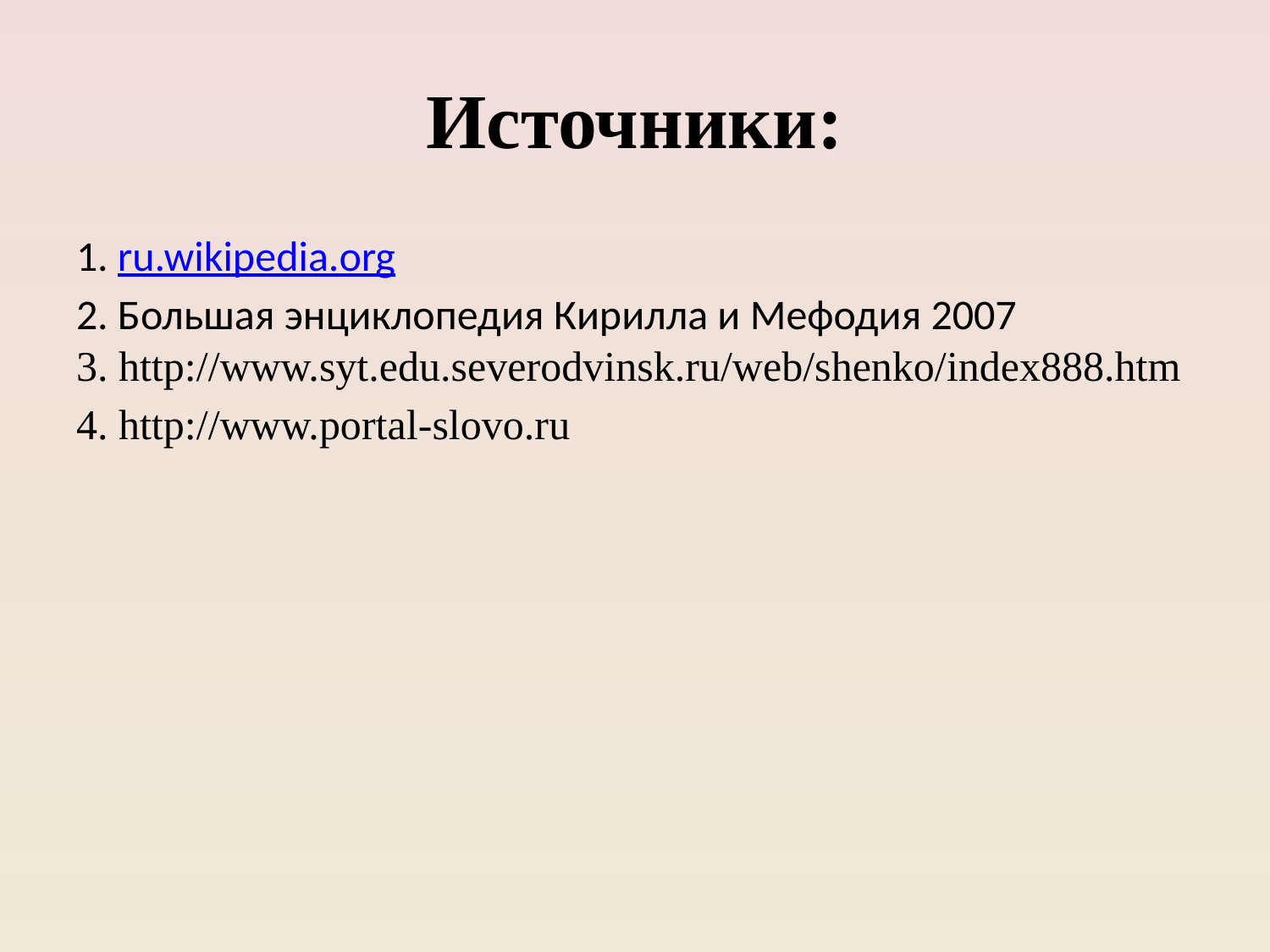

# Источники:
1. ru.wikipedia.org
2. Большая энциклопедия Кирилла и Мефодия 2007
3. http://www.syt.edu.severodvinsk.ru/web/shenko/index888.htm
4. http://www.portal-slovo.ru